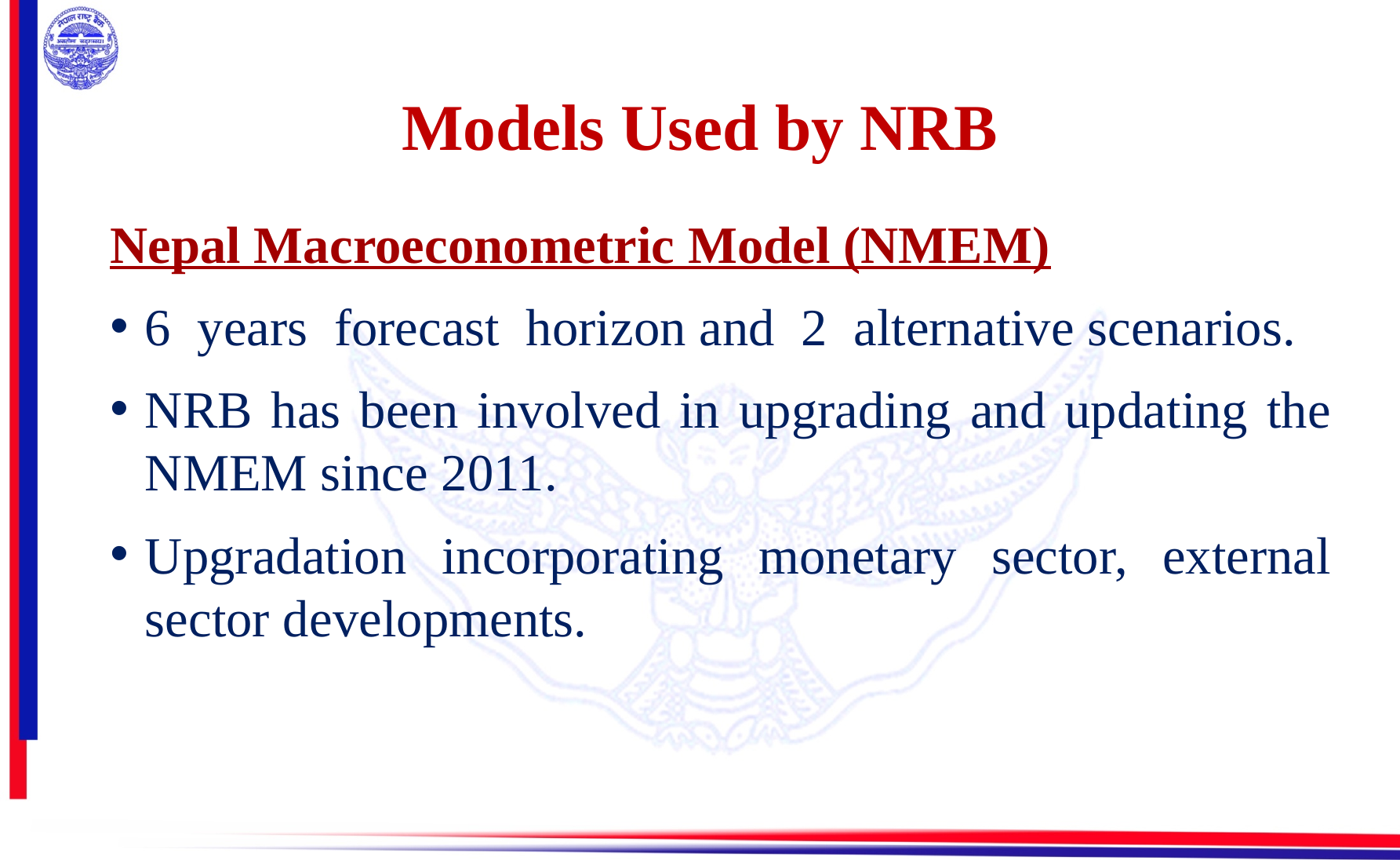

# Models Used by NRB
Nepal Macroeconometric Model (NMEM)
6  years  forecast  horizon and  2  alternative scenarios.
NRB has been involved in upgrading and updating the NMEM since 2011.
Upgradation incorporating monetary sector, external sector developments.